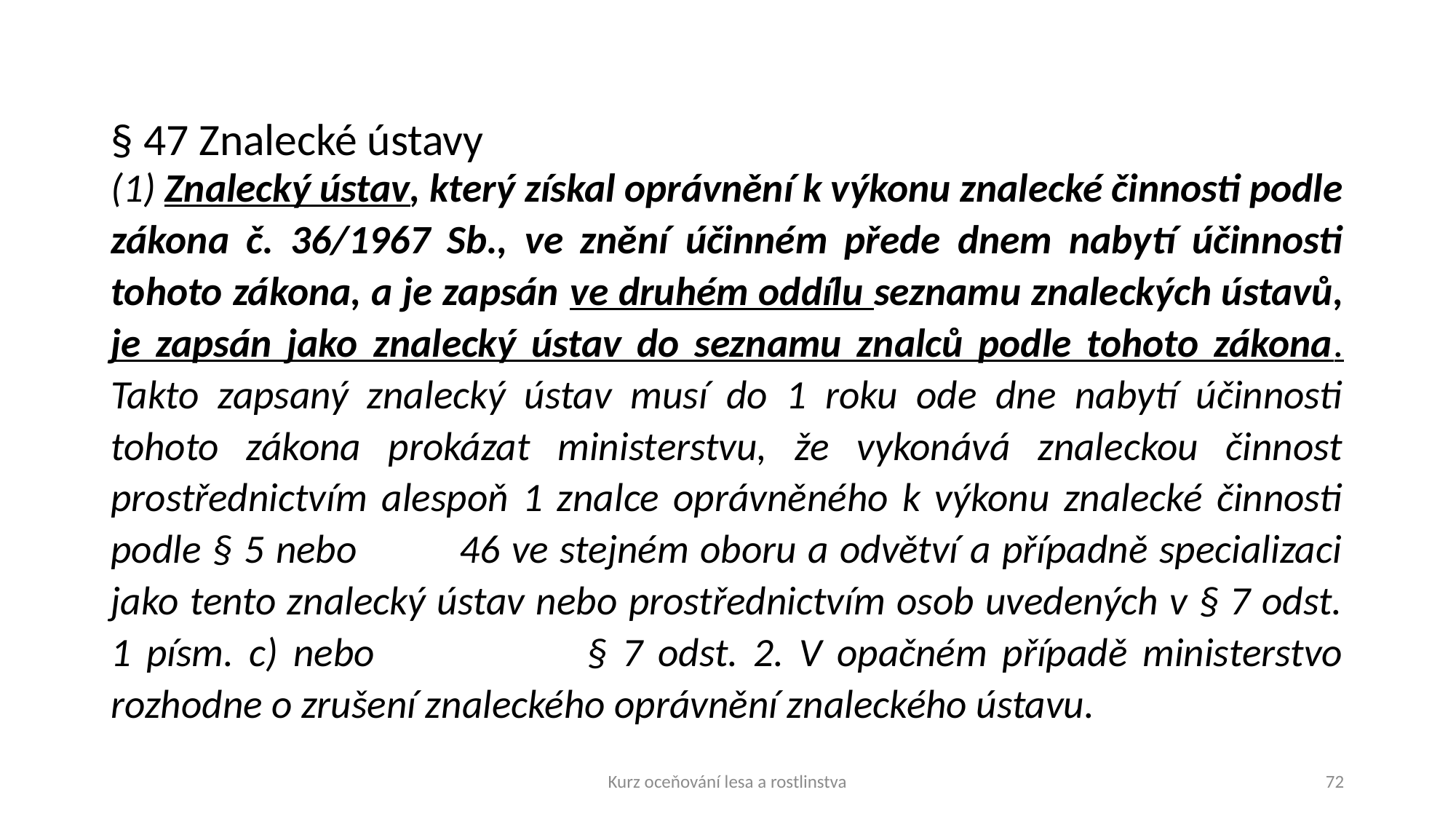

# § 47 Znalecké ústavy
(1) Znalecký ústav, který získal oprávnění k výkonu znalecké činnosti podle zákona č. 36/1967 Sb., ve znění účinném přede dnem nabytí účinnosti tohoto zákona, a je zapsán ve druhém oddílu seznamu znaleckých ústavů, je zapsán jako znalecký ústav do seznamu znalců podle tohoto zákona. Takto zapsaný znalecký ústav musí do 1 roku ode dne nabytí účinnosti tohoto zákona prokázat ministerstvu, že vykonává znaleckou činnost prostřednictvím alespoň 1 znalce oprávněného k výkonu znalecké činnosti podle § 5 nebo         46 ve stejném oboru a odvětví a případně specializaci jako tento znalecký ústav nebo prostřednictvím osob uvedených v § 7 odst. 1 písm. c) nebo              § 7 odst. 2. V opačném případě ministerstvo rozhodne o zrušení znaleckého oprávnění znaleckého ústavu.

Kurz oceňování lesa a rostlinstva
72